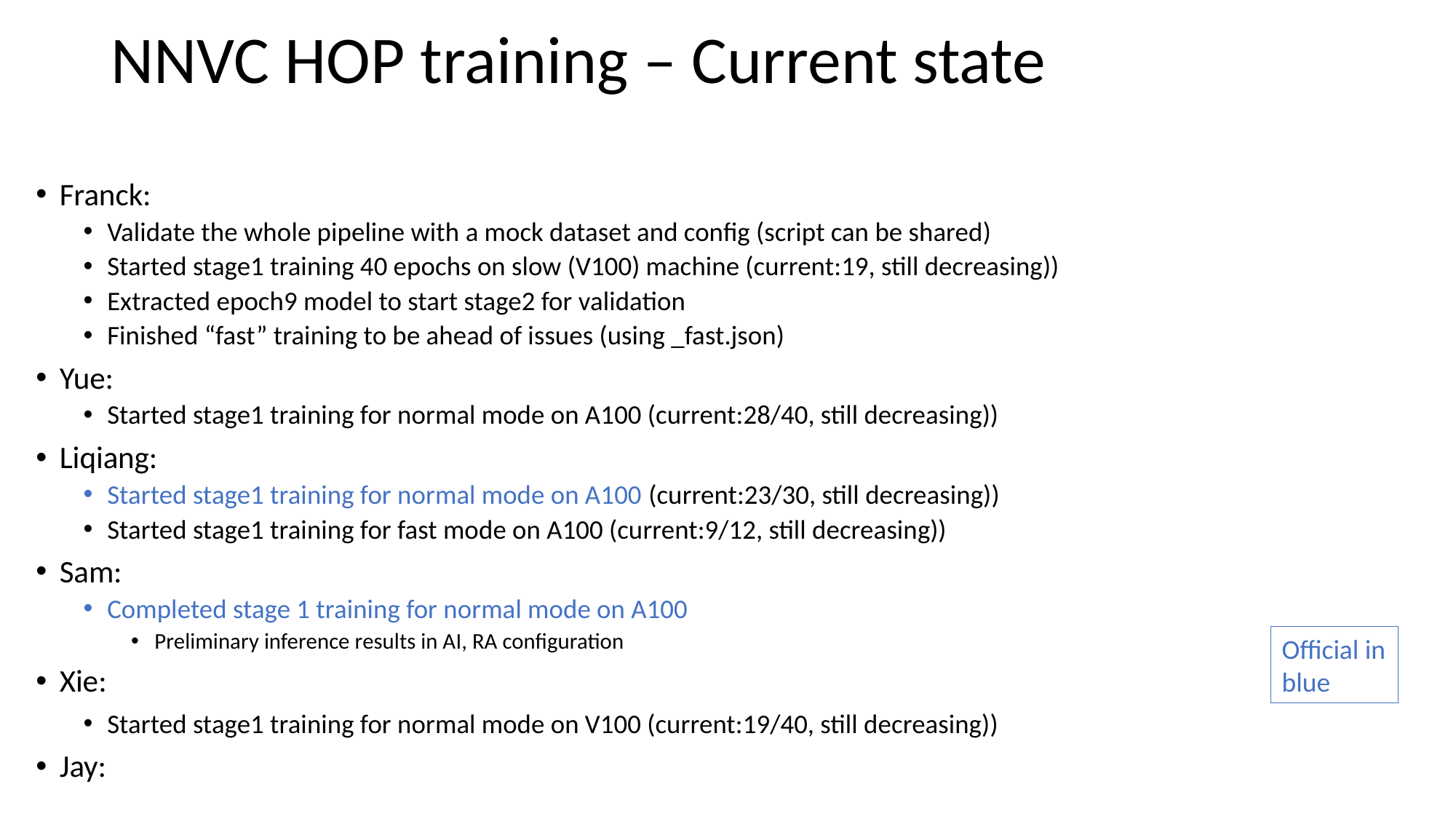

# NNVC HOP training – Current state
Franck:
Validate the whole pipeline with a mock dataset and config (script can be shared)
Started stage1 training 40 epochs on slow (V100) machine (current:19, still decreasing))
Extracted epoch9 model to start stage2 for validation
Finished “fast” training to be ahead of issues (using _fast.json)
Yue:
Started stage1 training for normal mode on A100 (current:28/40, still decreasing))
Liqiang:
Started stage1 training for normal mode on A100 (current:23/30, still decreasing))
Started stage1 training for fast mode on A100 (current:9/12, still decreasing))
Sam:
Completed stage 1 training for normal mode on A100
Preliminary inference results in AI, RA configuration
Xie:
Started stage1 training for normal mode on V100 (current:19/40, still decreasing))
Jay:

Official in blue